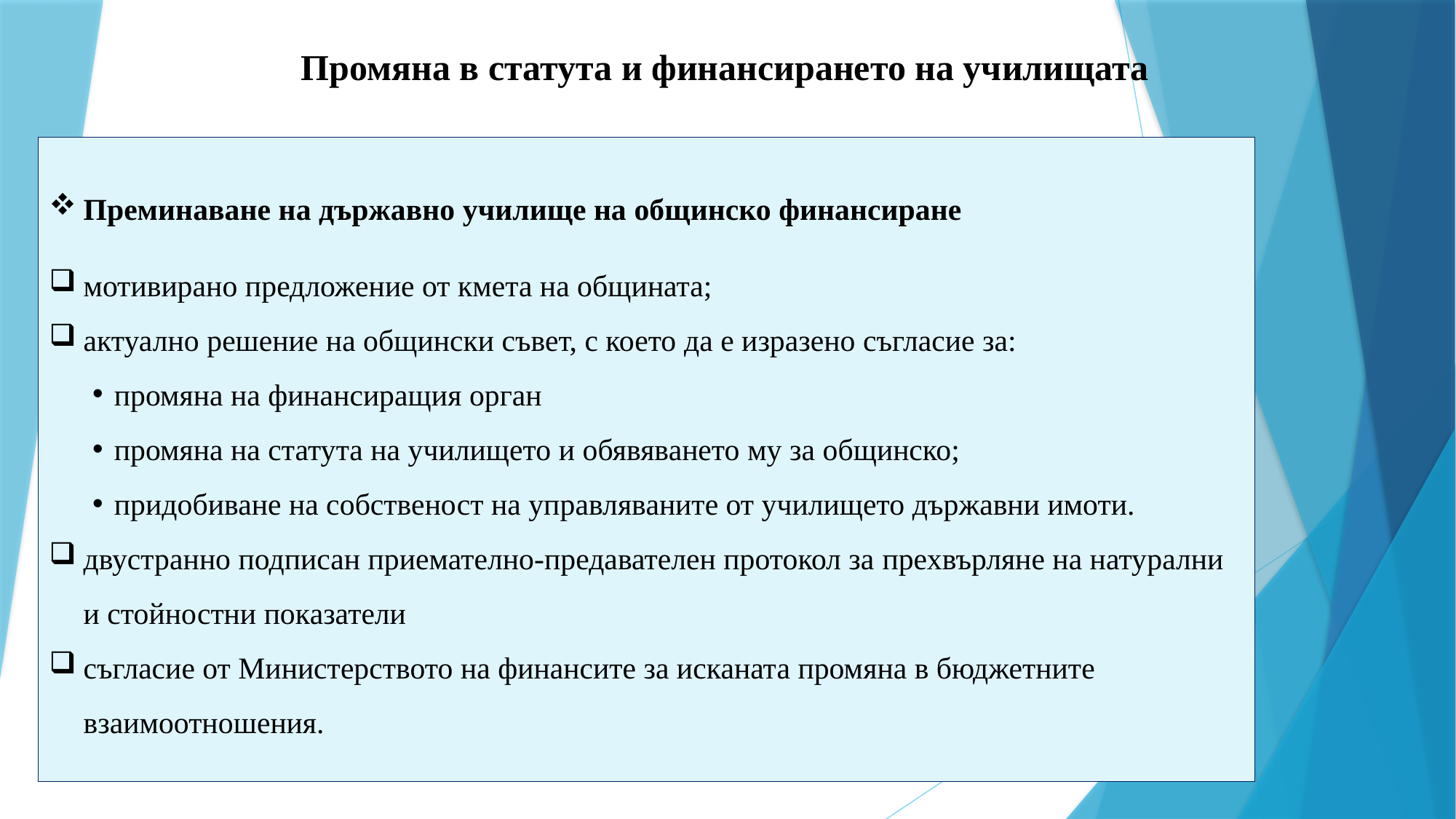

Промяна в статута и финансирането на училищата

Преминаване на държавно училище на общинско финансиране

мотивирано предложение от кмета на общината;
актуално решение на общински съвет, с което да е изразено съгласие за:
промяна на финансиращия орган
промяна на статута на училището и обявяването му за общинско;
придобиване на собственост на управляваните от училището държавни имоти.
двустранно подписан приемателно-предавателен протокол за прехвърляне на натурални и стойностни показатели
съгласие от Министерството на финансите за исканата промяна в бюджетните взаимоотношения.

#